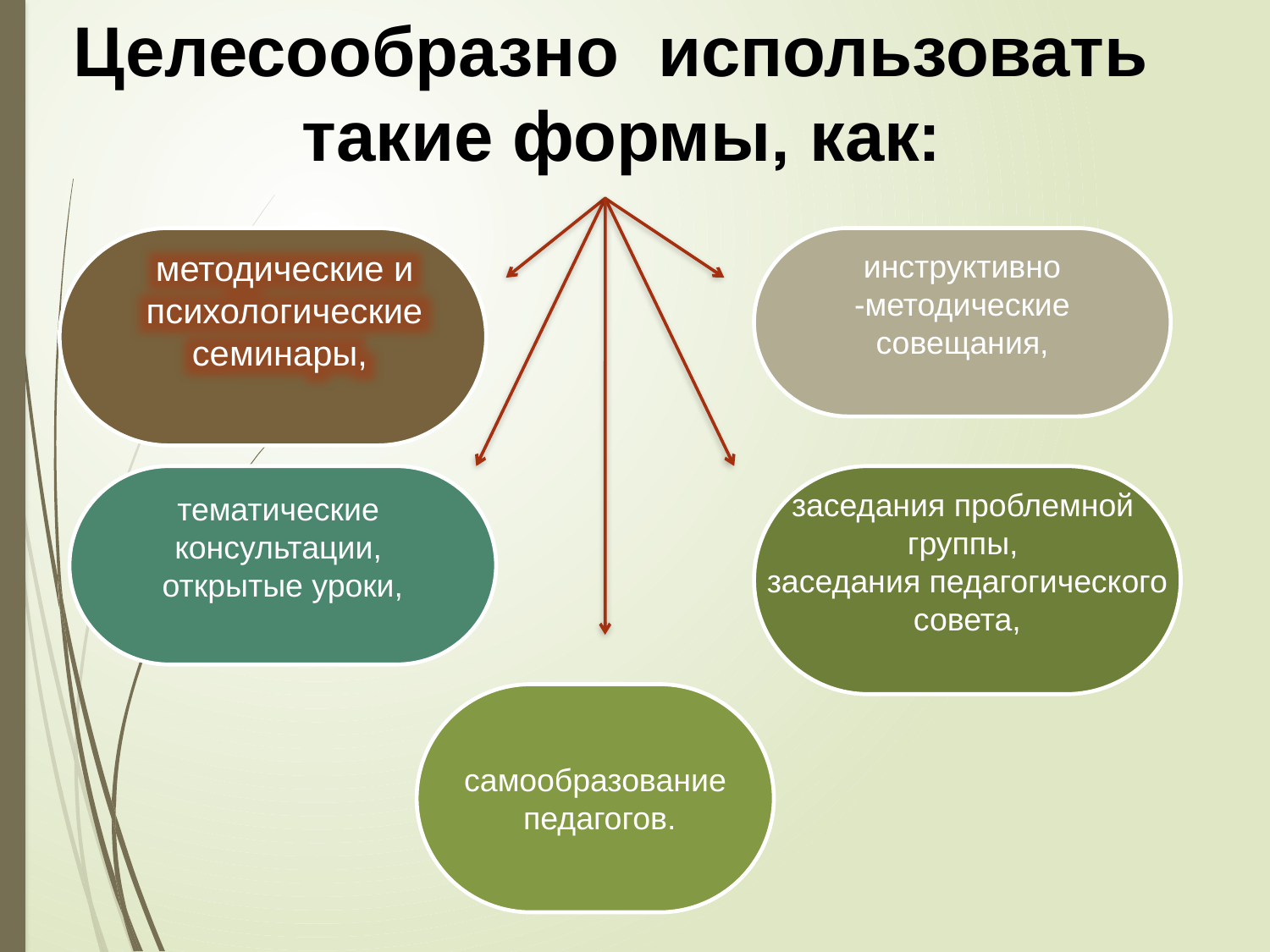

Целесообразно  использовать
такие формы, как:

методические и психологические семинары,

инструктивно
-методические
 совещания,

тематические
консультации,
 открытые уроки,

заседания проблемной
группы,
заседания педагогического
 совета,

самообразование
 педагогов.